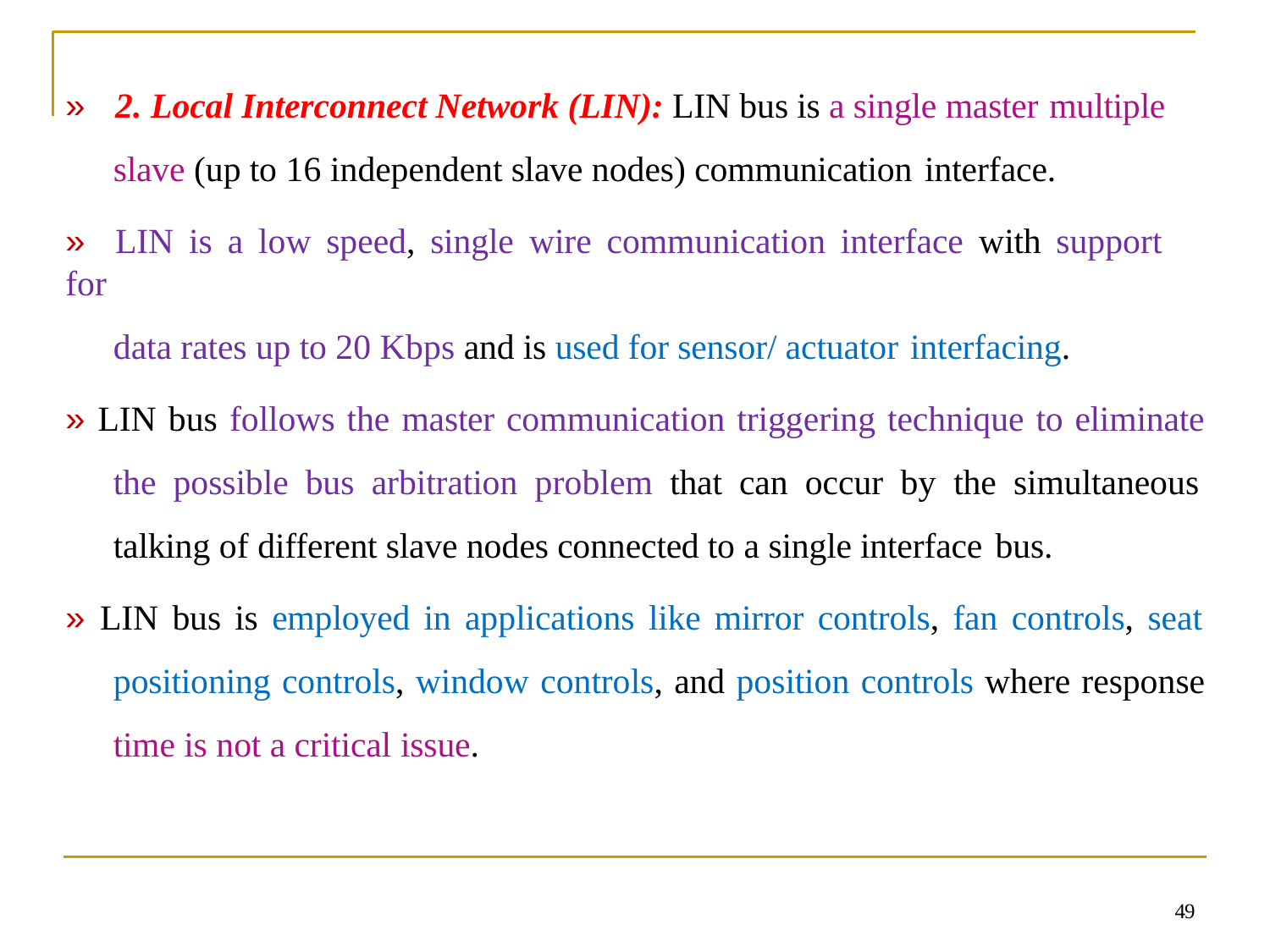

»	2. Local Interconnect Network (LIN): LIN bus is a single master multiple
slave (up to 16 independent slave nodes) communication interface.
»	LIN is a low speed, single wire communication interface with support for
data rates up to 20 Kbps and is used for sensor/ actuator interfacing.
» LIN bus follows the master communication triggering technique to eliminate  the possible bus arbitration problem that can occur by the simultaneous  talking of different slave nodes connected to a single interface bus.
» LIN bus is employed in applications like mirror controls, fan controls, seat  positioning controls, window controls, and position controls where response  time is not a critical issue.
49